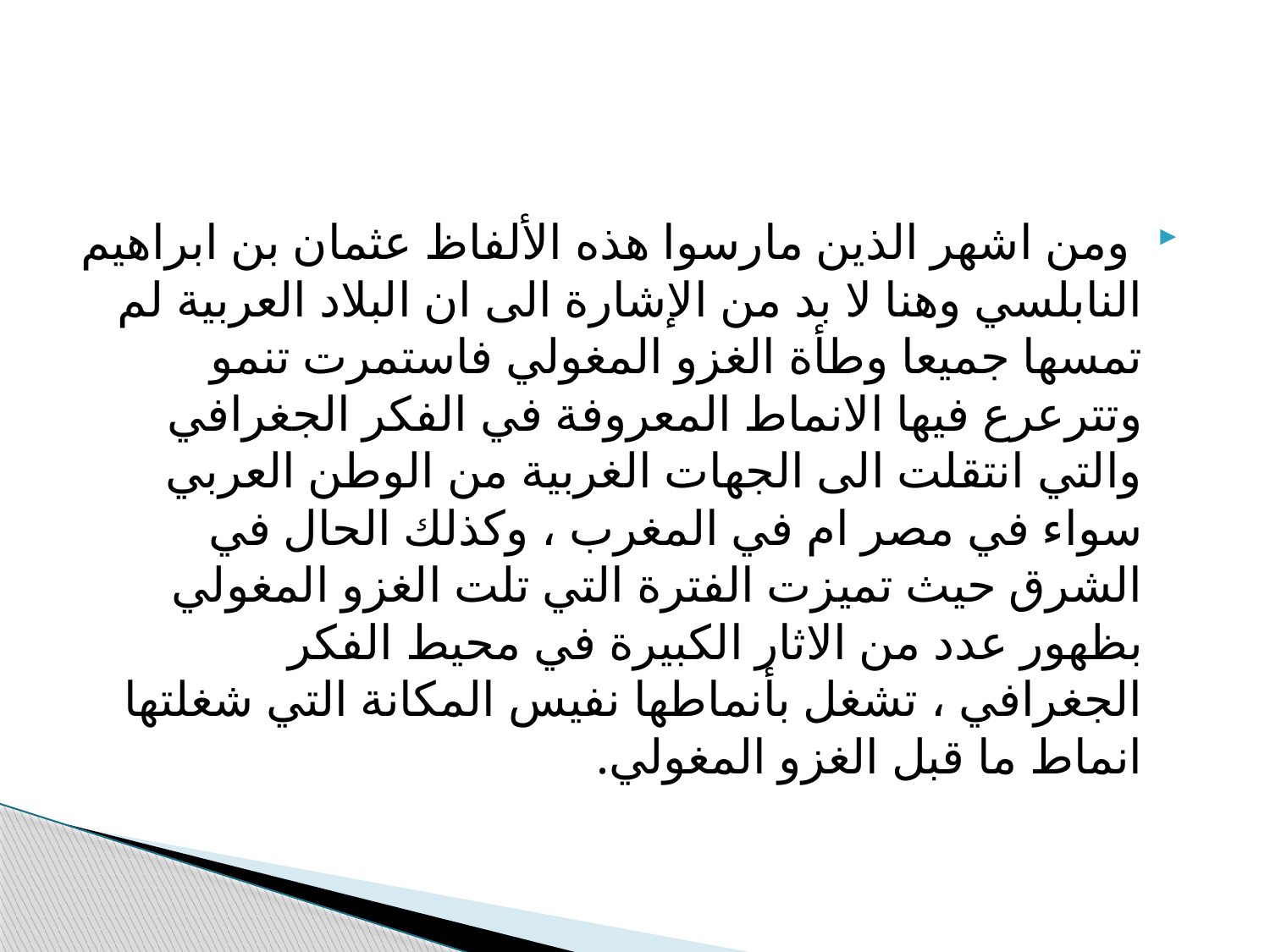

ومن اشهر الذين مارسوا هذه الألفاظ عثمان بن ابراهيم النابلسي وهنا لا بد من الإشارة الى ان البلاد العربية لم تمسها جميعا وطأة الغزو المغولي فاستمرت تنمو وتترعرع فيها الانماط المعروفة في الفكر الجغرافي والتي انتقلت الى الجهات الغربية من الوطن العربي سواء في مصر ام في المغرب ، وكذلك الحال في الشرق حيث تميزت الفترة التي تلت الغزو المغولي بظهور عدد من الاثار الكبيرة في محيط الفكر الجغرافي ، تشغل بأنماطها نفيس المكانة التي شغلتها انماط ما قبل الغزو المغولي.